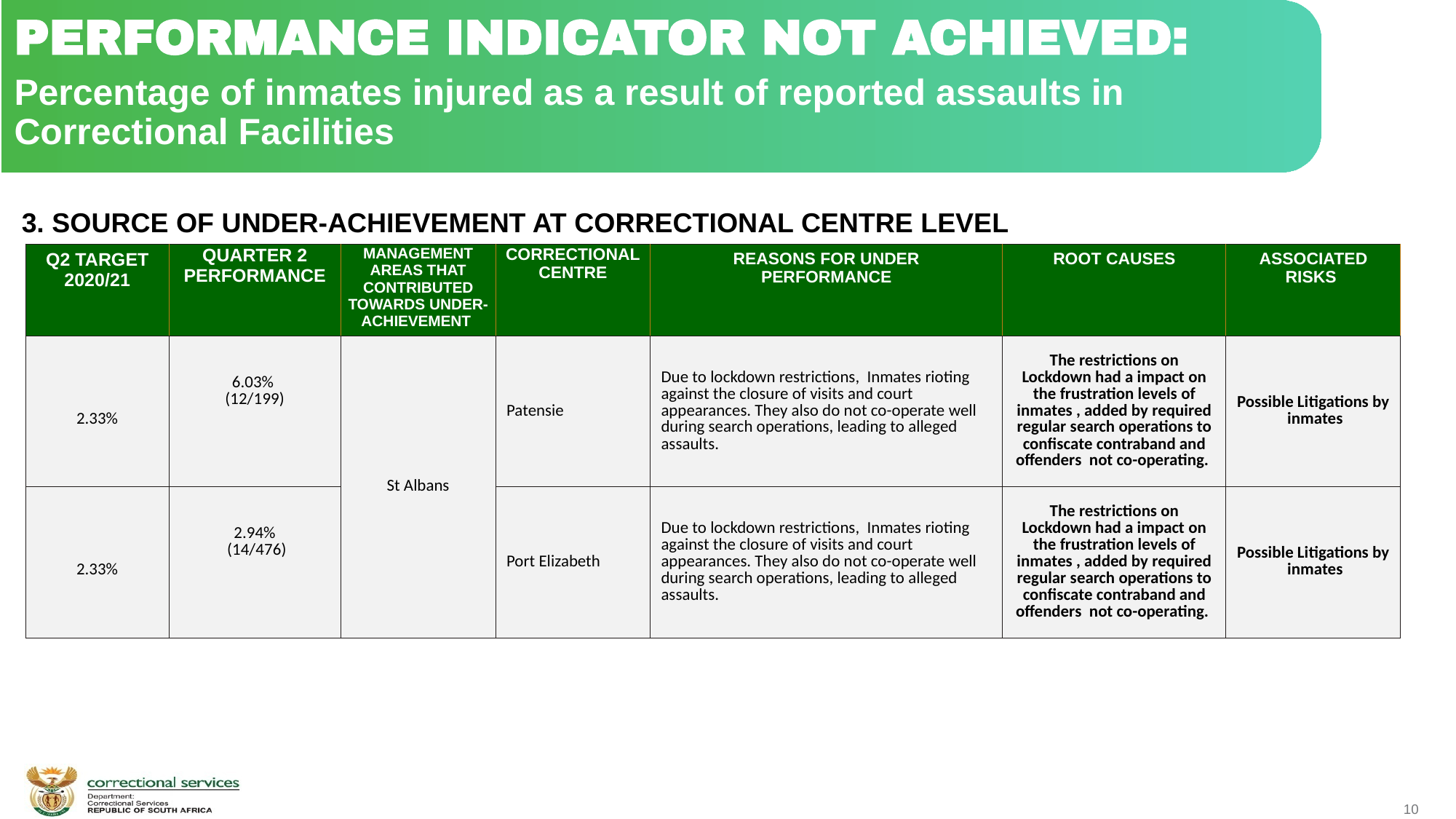

PERFORMANCE INDICATOR NOT ACHIEVED:
Percentage of inmates injured as a result of reported assaults in Correctional Facilities

     3. SOURCE OF UNDER-ACHIEVEMENT AT CORRECTIONAL CENTRE LEVEL
| Q2 TARGET 2020/21 | QUARTER 2 PERFORMANCE | MANAGEMENT AREAS THAT CONTRIBUTED TOWARDS UNDER-ACHIEVEMENT | CORRECTIONAL CENTRE | REASONS FOR UNDER PERFORMANCE | ROOT CAUSES | ASSOCIATED RISKS |
| --- | --- | --- | --- | --- | --- | --- |
| 2.33% | 6.03% (12/199) | St Albans | Patensie | Due to lockdown restrictions, Inmates rioting against the closure of visits and court appearances. They also do not co-operate well during search operations, leading to alleged assaults. | The restrictions on Lockdown had a impact on the frustration levels of inmates , added by required regular search operations to confiscate contraband and offenders not co-operating. | Possible Litigations by inmates |
| 2.33% | 2.94% (14/476) |  | Port Elizabeth | Due to lockdown restrictions, Inmates rioting against the closure of visits and court appearances. They also do not co-operate well during search operations, leading to alleged assaults. | The restrictions on Lockdown had a impact on the frustration levels of inmates , added by required regular search operations to confiscate contraband and offenders not co-operating. | Possible Litigations by inmates |